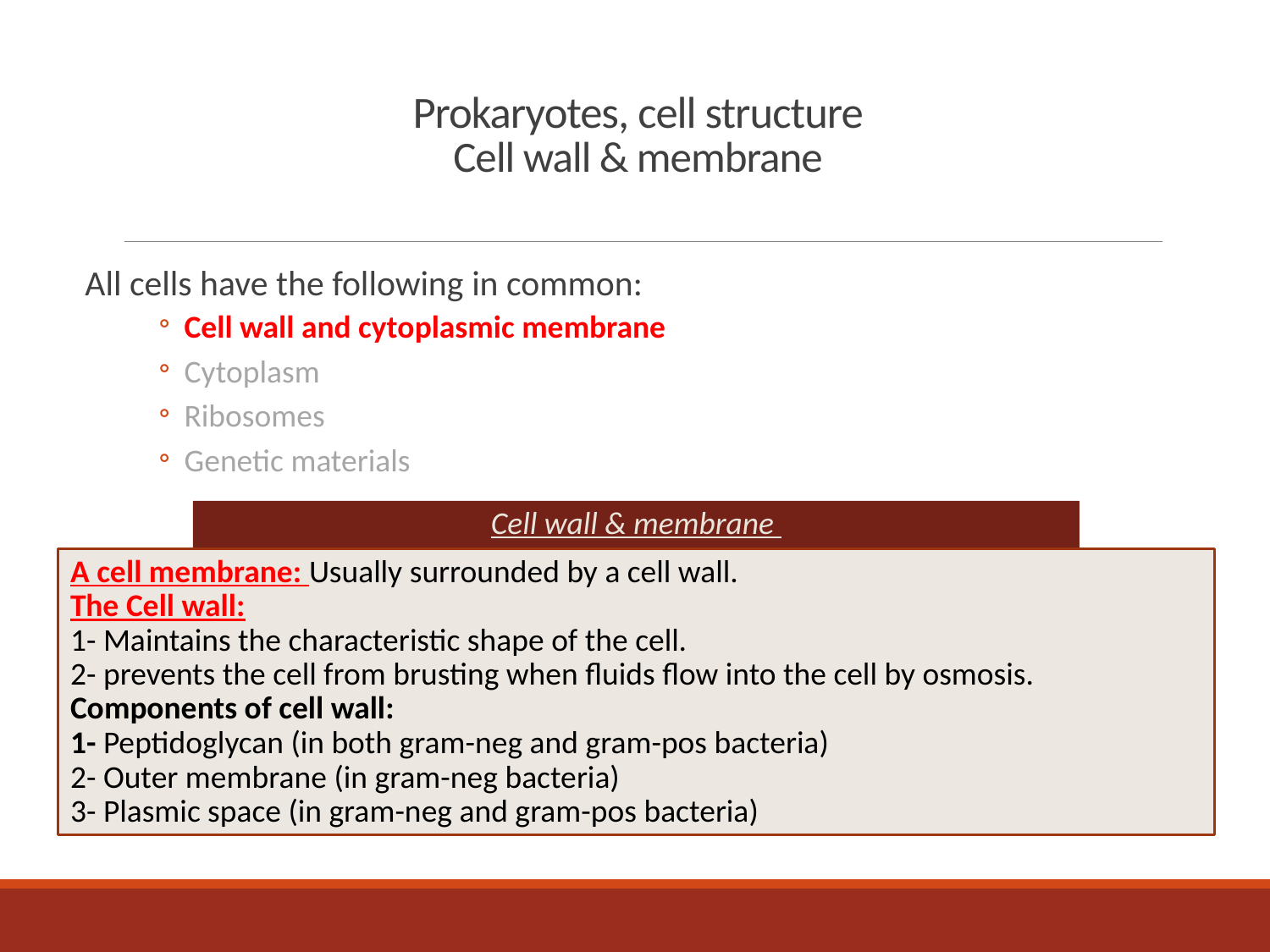

# Prokaryotes, cell structure Cell wall & membrane
All cells have the following in common:
Cell wall and cytoplasmic membrane
Cytoplasm
Ribosomes
Genetic materials
Cell wall & membrane
A cell membrane: Usually surrounded by a cell wall.
The Cell wall:
1- Maintains the characteristic shape of the cell.
2- prevents the cell from brusting when fluids flow into the cell by osmosis.
Components of cell wall:
1- Peptidoglycan (in both gram-neg and gram-pos bacteria)
2- Outer membrane (in gram-neg bacteria)
3- Plasmic space (in gram-neg and gram-pos bacteria)